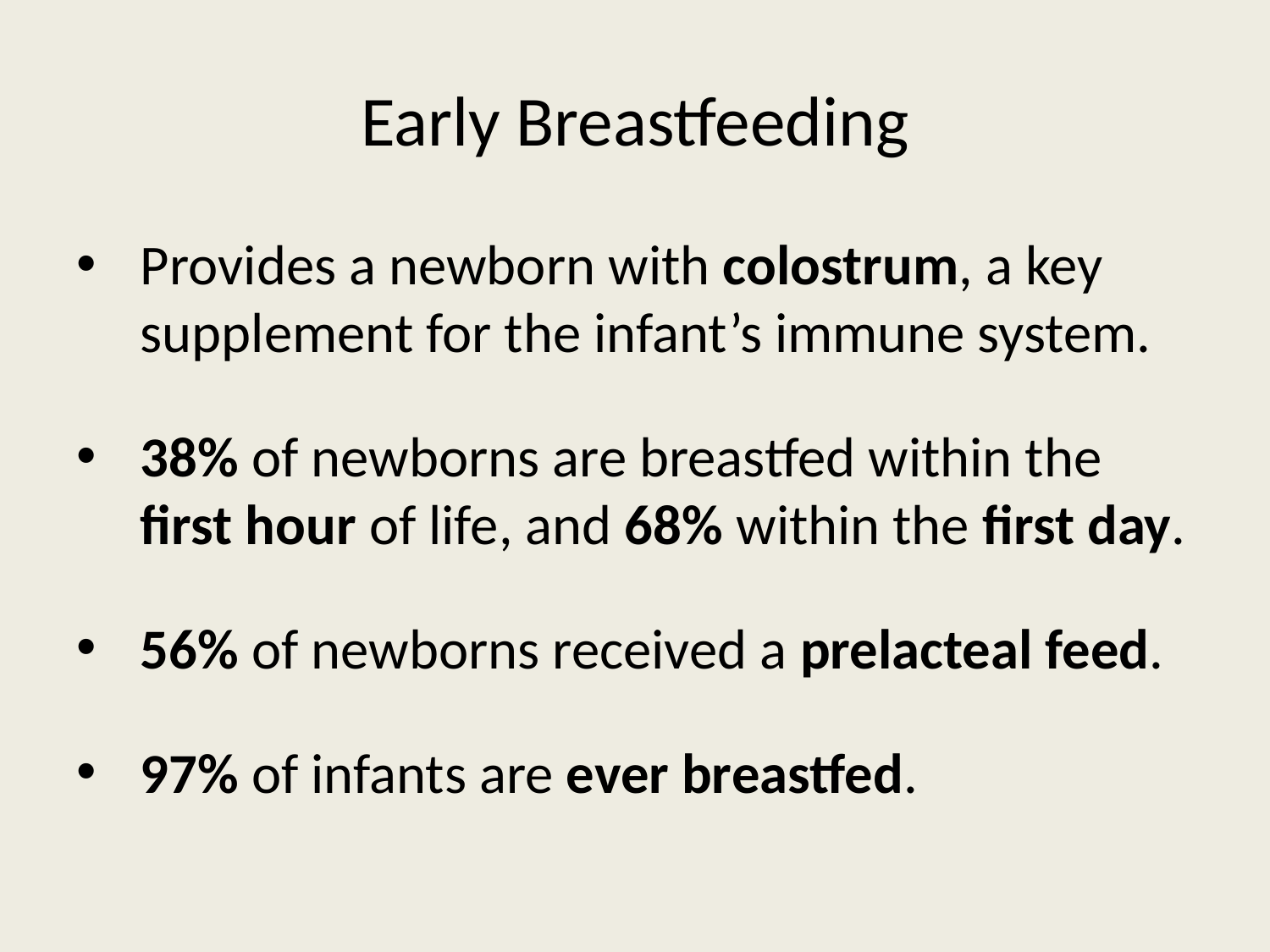

# Early Breastfeeding
Provides a newborn with colostrum, a key supplement for the infant’s immune system.
38% of newborns are breastfed within the first hour of life, and 68% within the first day.
56% of newborns received a prelacteal feed.
97% of infants are ever breastfed.